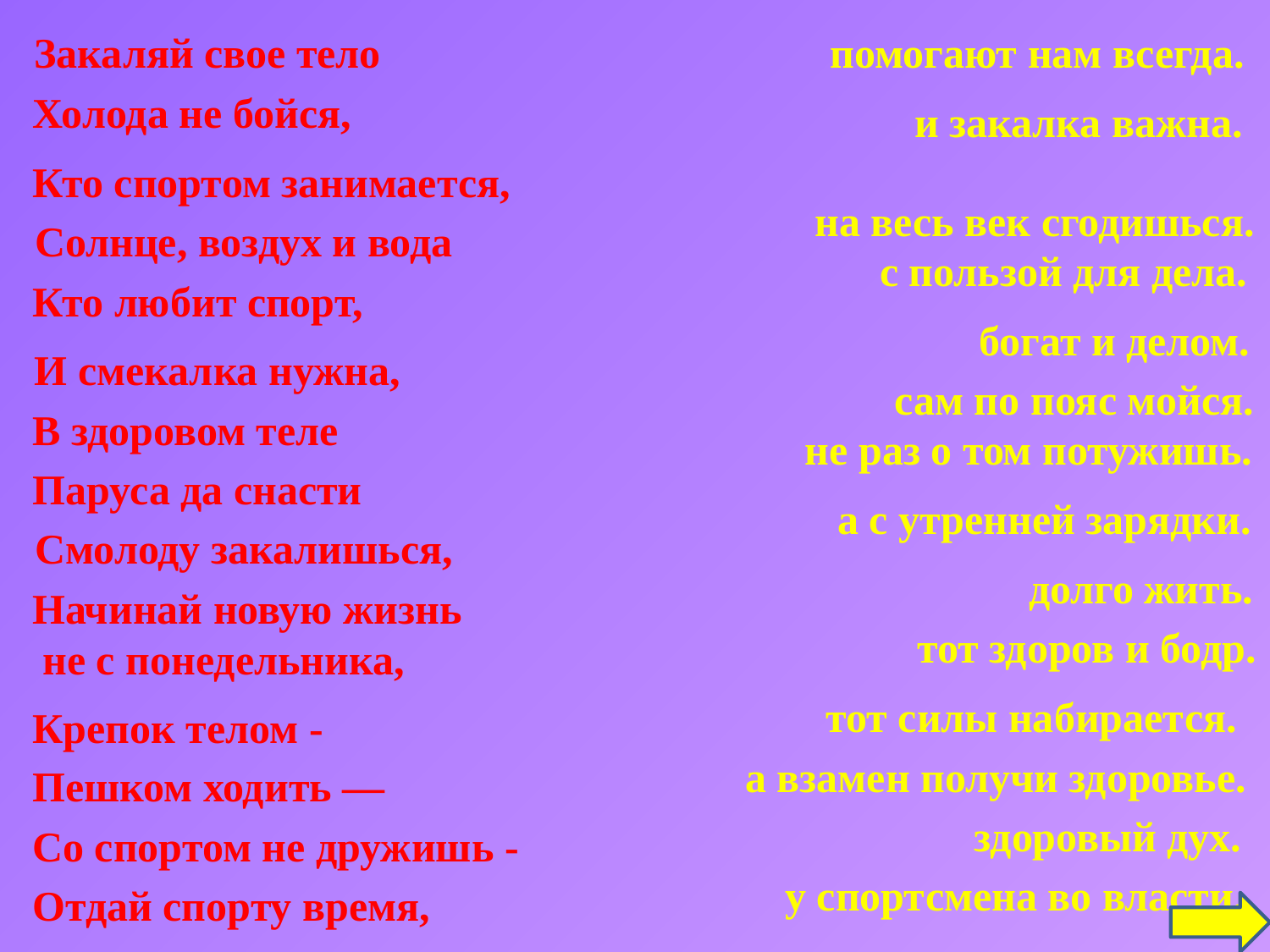

Закаляй свое тело
помогают нам всегда.
Холода не бойся,
и закалка важна.
Кто спортом занимается,
на весь век сгодишься.
Солнце, воздух и вода
с пользой для дела.
Кто любит спорт,
богат и делом.
И смекалка нужна,
сам по пояс мойся.
В здоровом теле
не раз о том потужишь.
Паруса да снасти
а с утренней зарядки.
Смолоду закалишься,
долго жить.
Начинай новую жизнь
 не с понедельника,
тот здоров и бодр.
тот силы набирается.
Крепок телом -
а взамен получи здоровье.
Пешком ходить —
здоровый дух.
Со спортом не дружишь -
у спортсмена во власти.
Отдай спорту время,